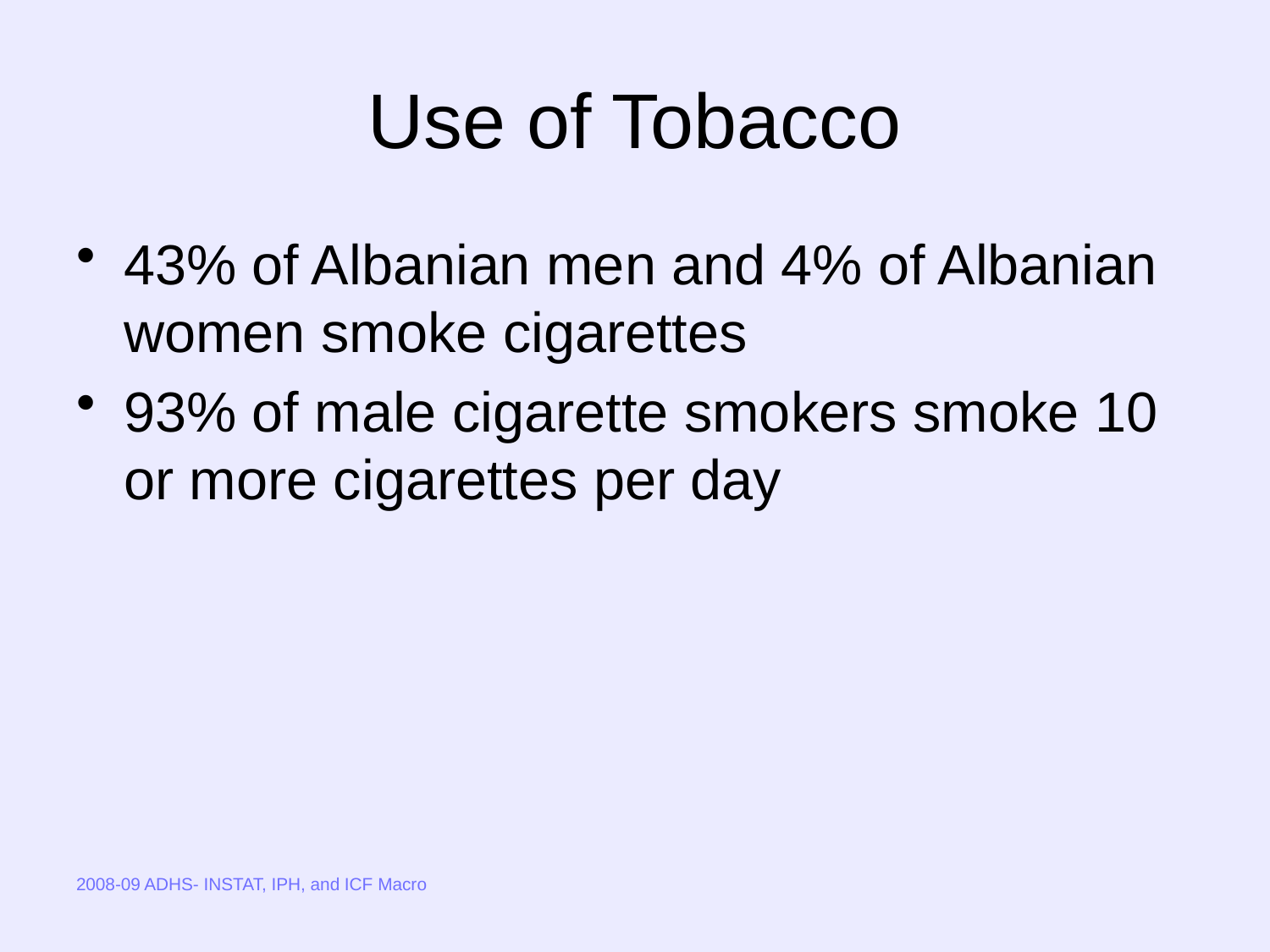

# Use of Tobacco
43% of Albanian men and 4% of Albanian women smoke cigarettes
93% of male cigarette smokers smoke 10 or more cigarettes per day
2008-09 ADHS- INSTAT, IPH, and ICF Macro